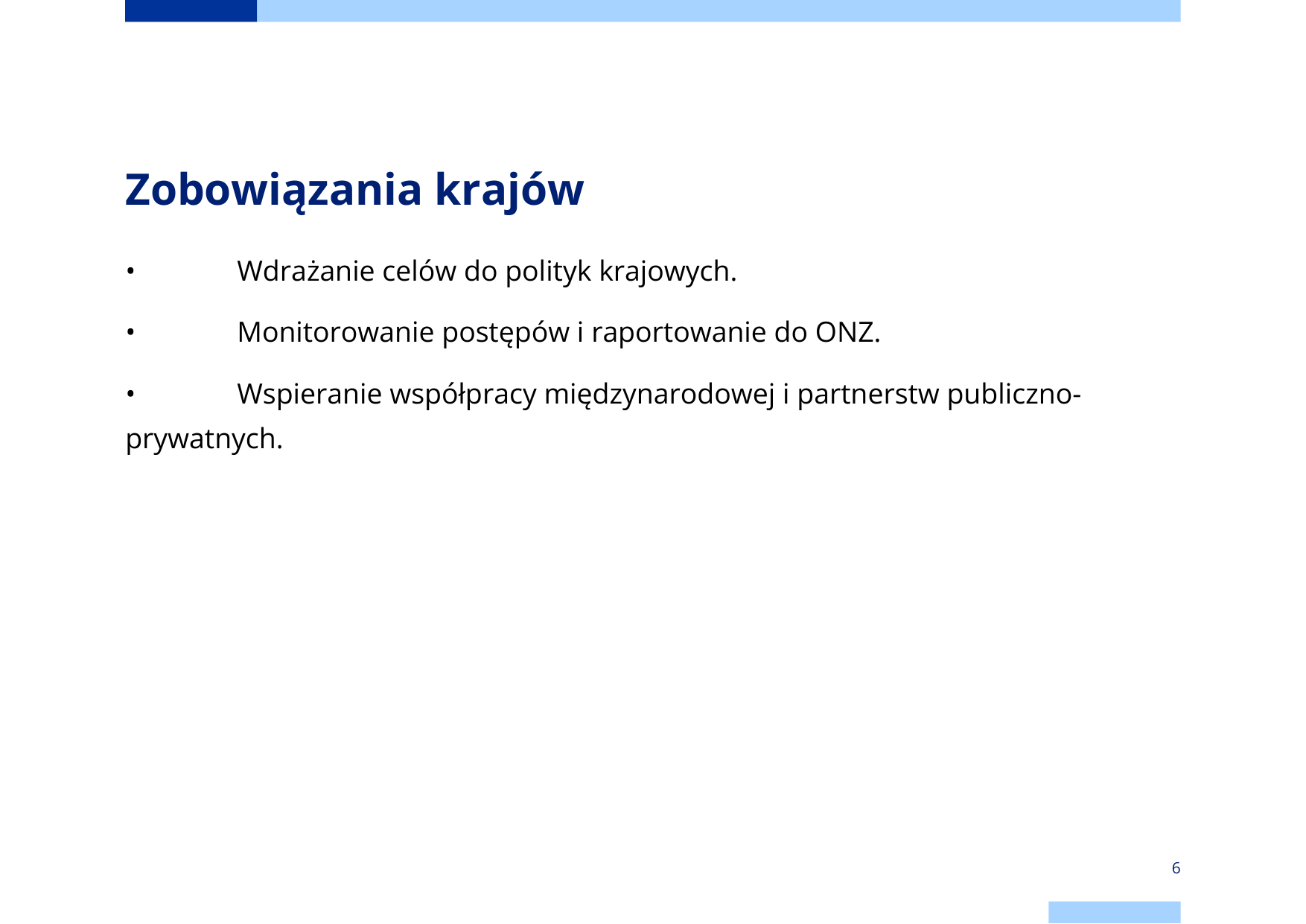

# Zobowiązania krajów
•	Wdrażanie celów do polityk krajowych.
•	Monitorowanie postępów i raportowanie do ONZ.
•	Wspieranie współpracy międzynarodowej i partnerstw publiczno-prywatnych.

6